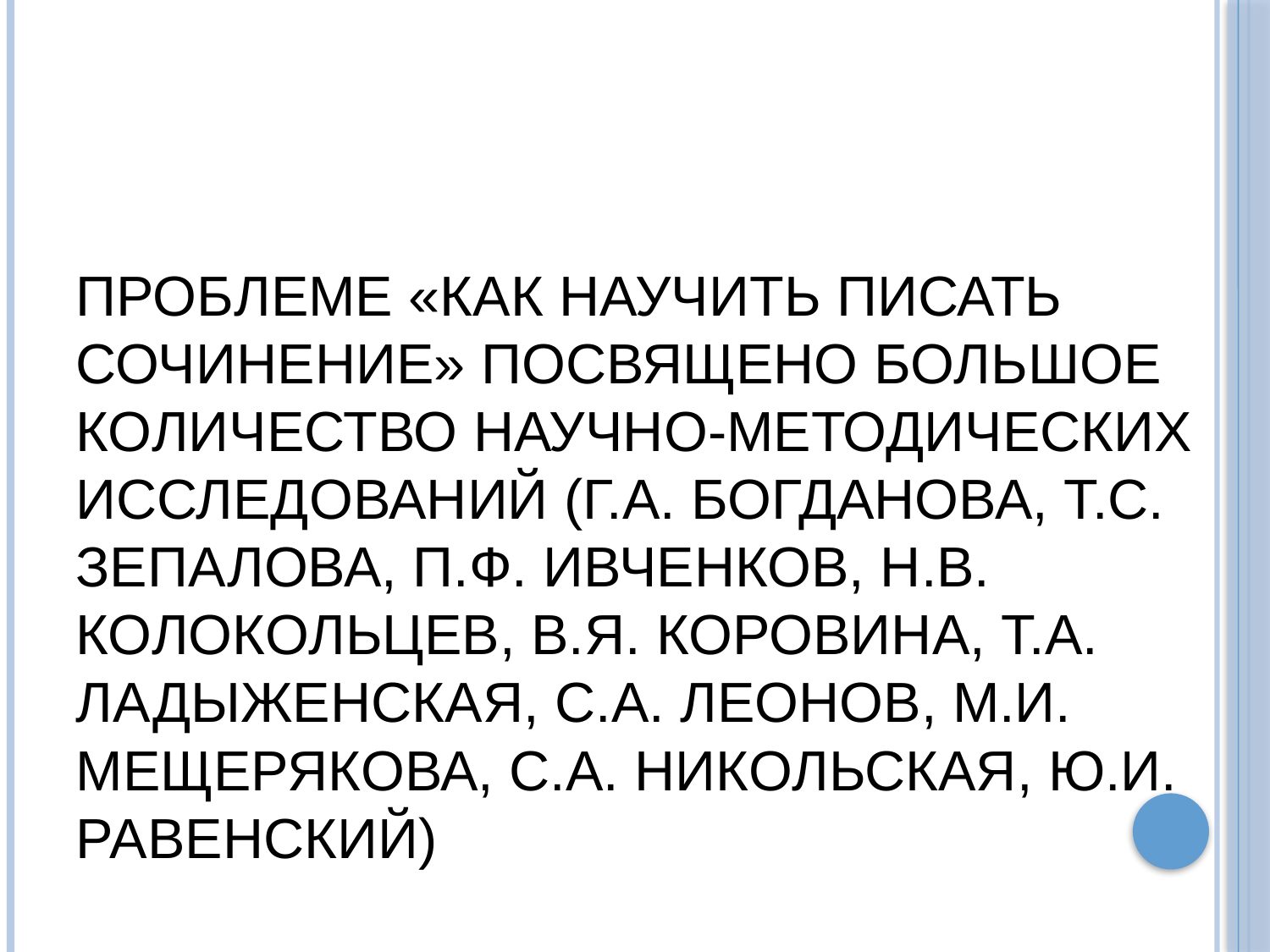

# Проблеме «Как научить писать сочинение» посвящено большое количество научно-методических исследований (Г.А. Богданова, Т.С. Зепалова, П.Ф. Ивченков, Н.В. Колокольцев, В.Я. Коровина, Т.А. Ладыженская, С.А. Леонов, М.И. Мещерякова, С.А. Никольская, Ю.И. Равенский)